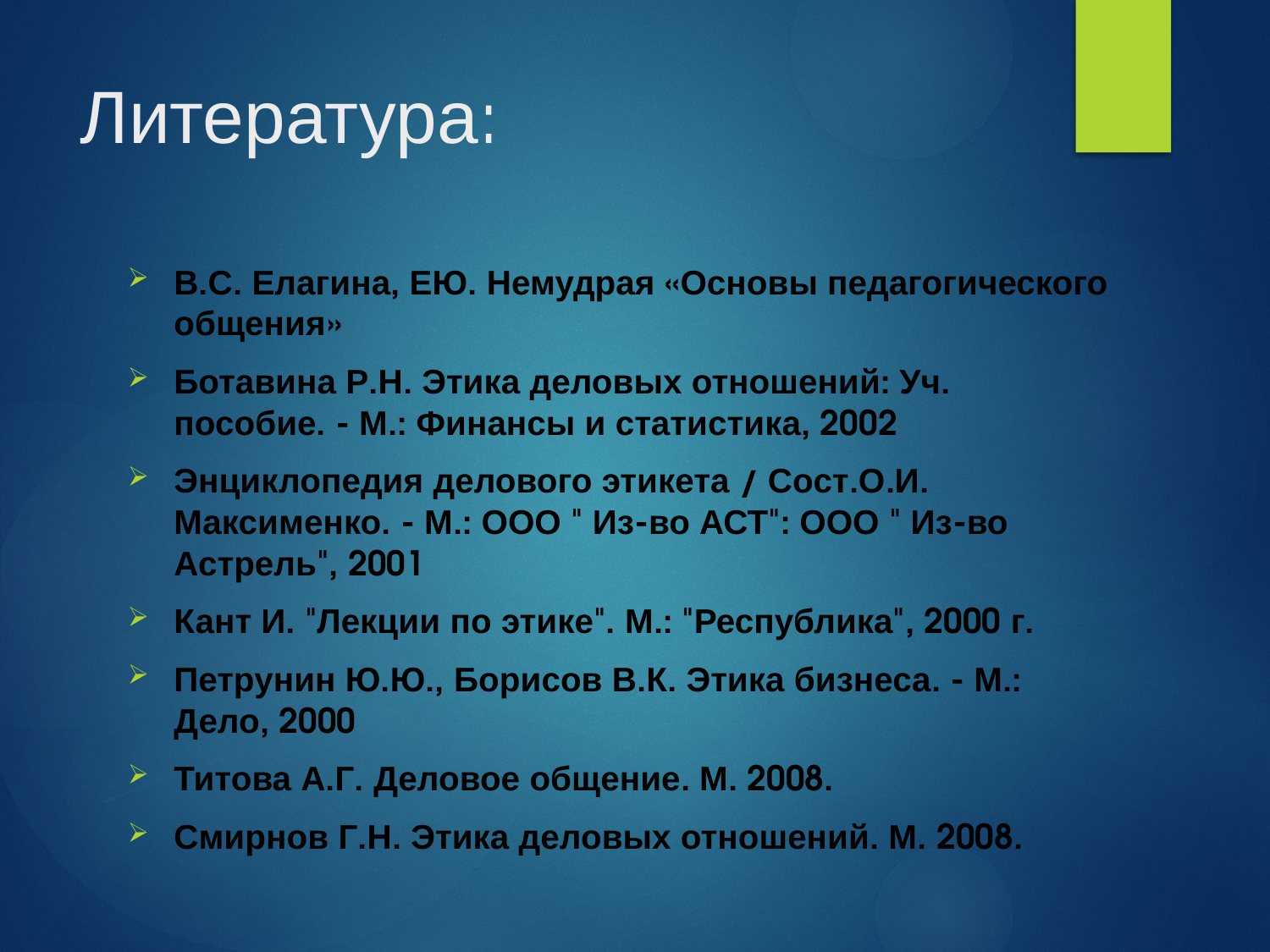

# Литература:

В.С. Елагина, ЕЮ. Немудрая «Основы педагогического общения»
Ботавина Р.Н. Этика деловых отношений: Уч. пособие. - М.: Финансы и статистика, 2002
Энциклопедия делового этикета / Сост.О.И. Максименко. - М.: ООО " Из-во АСТ": ООО " Из-во Астрель", 2001
Кант И. "Лекции по этике". М.: "Республика", 2000 г.
Петрунин Ю.Ю., Борисов В.К. Этика бизнеса. - М.: Дело, 2000
Титова А.Г. Деловое общение. М. 2008.
Смирнов Г.Н. Этика деловых отношений. М. 2008.